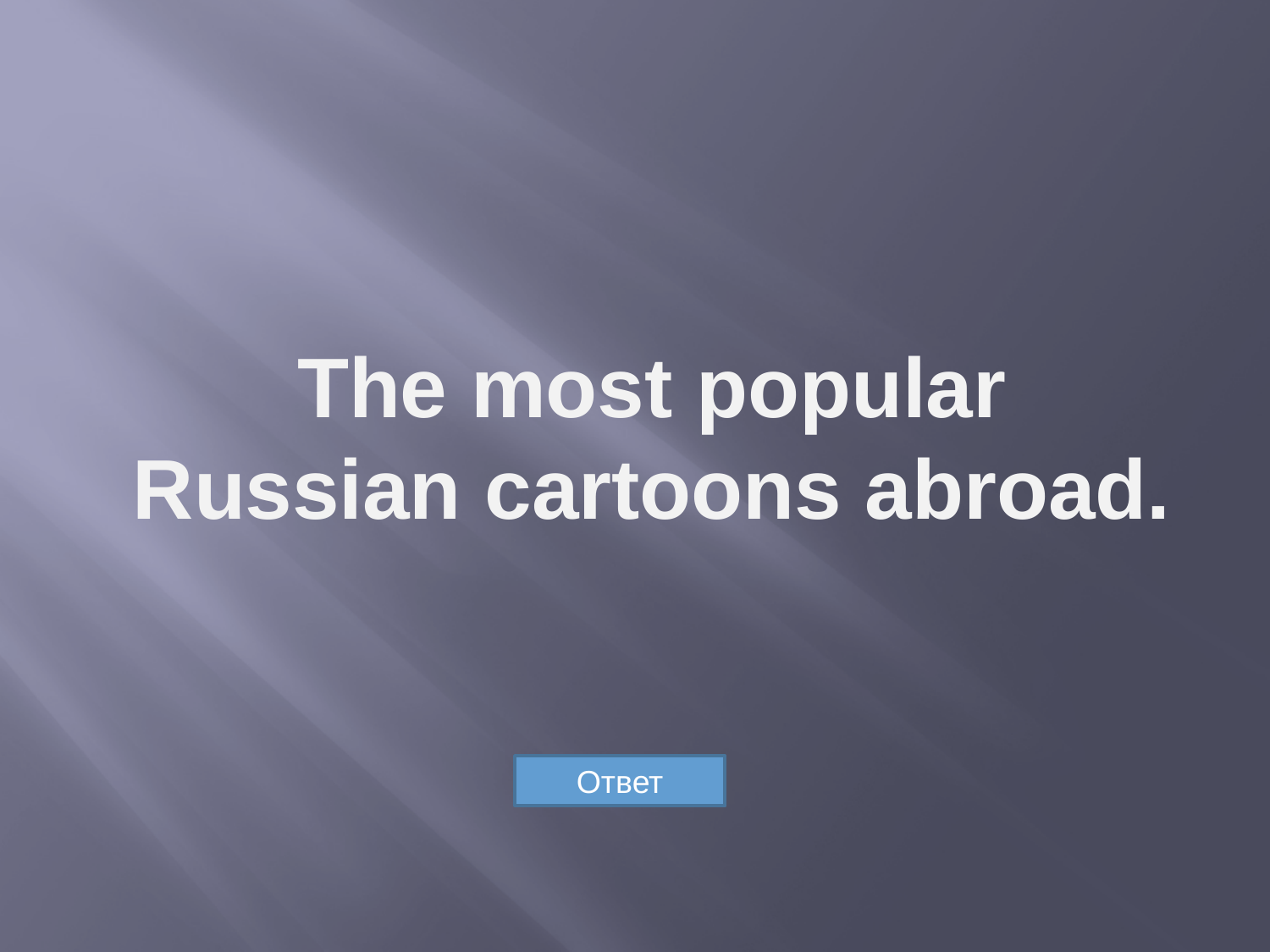

# The most popular Russian cartoons abroad.